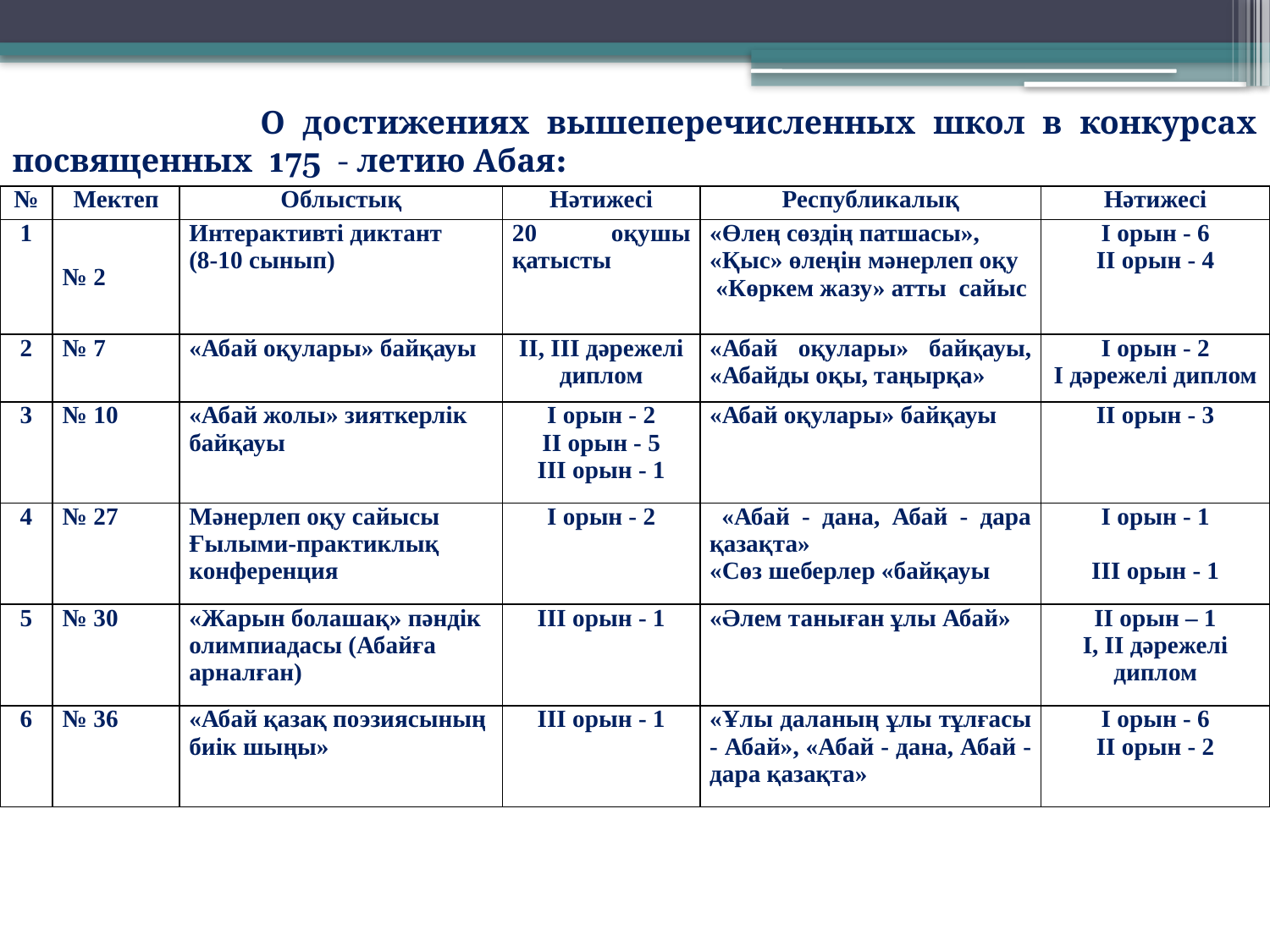

О достижениях вышеперечисленных школ в конкурсах посвященных  175  - летию Абая:
| № | Мектеп | Облыстық | Нәтижесі | Республикалық | Нәтижесі |
| --- | --- | --- | --- | --- | --- |
| 1 | № 2 | Интерактивті диктант (8-10 сынып) | 20 оқушы қатысты | «Өлең сөздің патшасы», «Қыс» өлеңін мәнерлеп оқу «Көркем жазу» атты сайыс | І орын - 6 ІІ орын - 4 |
| 2 | № 7 | «Абай оқулары» байқауы | ІІ, ІІІ дәрежелі диплом | «Абай оқулары» байқауы, «Абайды оқы, таңырқа» | І орын - 2 І дәрежелі диплом |
| 3 | № 10 | «Абай жолы» зияткерлік байқауы | І орын - 2 ІІ орын - 5 ІІІ орын - 1 | «Абай оқулары» байқауы | ІІ орын - 3 |
| 4 | № 27 | Мәнерлеп оқу сайысы Ғылыми-практиклық конференция | І орын - 2 | «Абай - дана, Абай - дара қазақта» «Сөз шеберлер «байқауы | І орын - 1   ІІІ орын - 1 |
| 5 | № 30 | «Жарын болашақ» пәндік олимпиадасы (Абайға арналған) | ІІІ орын - 1 | «Әлем таныған ұлы Абай» | ІІ орын – 1 І, ІІ дәрежелі диплом |
| 6 | № 36 | «Абай қазақ поэзиясының биік шыңы» | ІІІ орын - 1 | «Ұлы даланың ұлы тұлғасы - Абай», «Абай - дана, Абай - дара қазақта» | І орын - 6 ІІ орын - 2 |